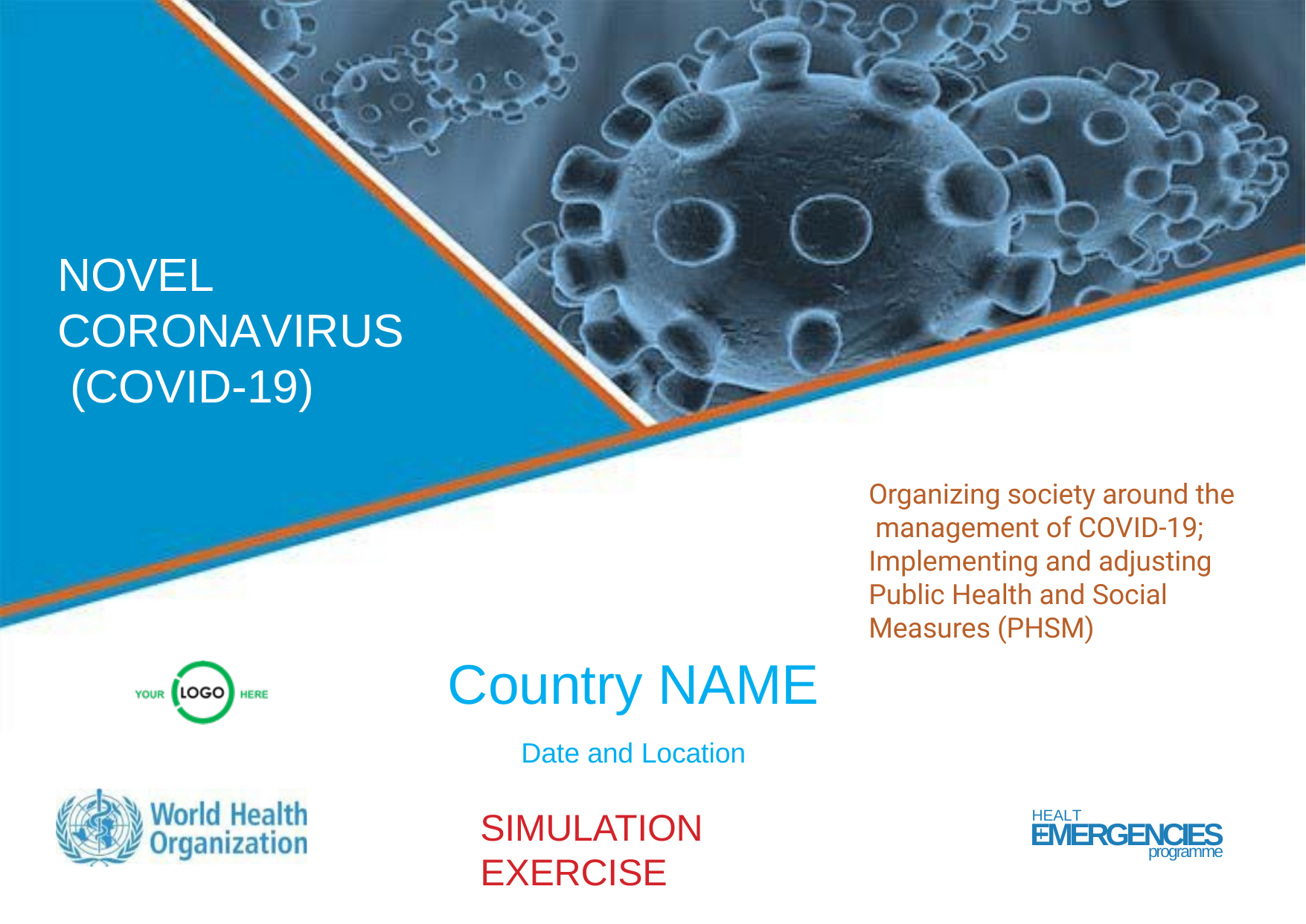

# NOVEL  CORONAVIRUS  (COVID-19)
Organizing society around the  management of COVID-19;  Implementing and adjusting  Public Health and Social  Measures (PHSM)
Country NAME
Date and Location

SIMULATION EXERCISE
HEALTH
EMERGENCIES
programme